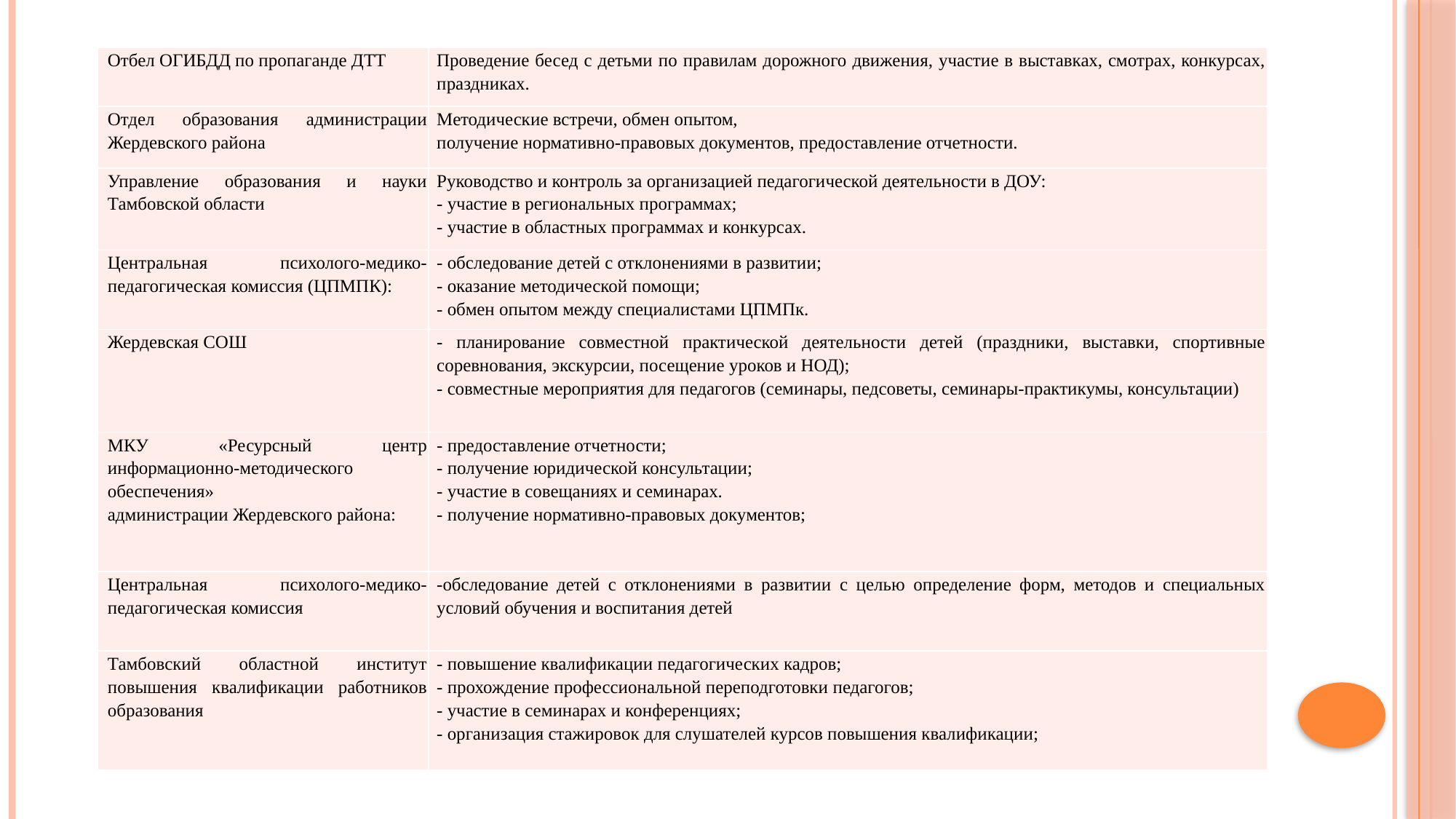

| Отбел ОГИБДД по пропаганде ДТТ | Проведение бесед с детьми по правилам дорожного движения, участие в выставках, смотрах, конкурсах, праздниках. |
| --- | --- |
| Отдел образования администрации Жердевского района | Методические встречи, обмен опытом, получение нормативно-правовых документов, предоставление отчетности. |
| Управление образования и науки Тамбовской области | Руководство и контроль за организацией педагогической деятельности в ДОУ: - участие в региональных программах; - участие в областных программах и конкурсах. |
| Центральная психолого-медико-педагогическая комиссия (ЦПМПК): | - обследование детей с отклонениями в развитии; - оказание методической помощи; - обмен опытом между специалистами ЦПМПк. |
| Жердевская СОШ | - планирование совместной практической деятельности детей (праздники, выставки, спортивные соревнования, экскурсии, посещение уроков и НОД); - совместные мероприятия для педагогов (семинары, педсоветы, семинары-практикумы, консультации) |
| МКУ «Ресурсный центр информационно-методического обеспечения» администрации Жердевского района: | - предоставление отчетности; - получение юридической консультации; - участие в совещаниях и семинарах. - получение нормативно-правовых документов; |
| Центральная психолого-медико-педагогическая комиссия | -обследование детей с отклонениями в развитии с целью определение форм, методов и специальных условий обучения и воспитания детей |
| Тамбовский областной институт повышения квалификации работников образования | - повышение квалификации педагогических кадров; - прохождение профессиональной переподготовки педагогов; - участие в семинарах и конференциях; - организация стажировок для слушателей курсов повышения квалификации; |